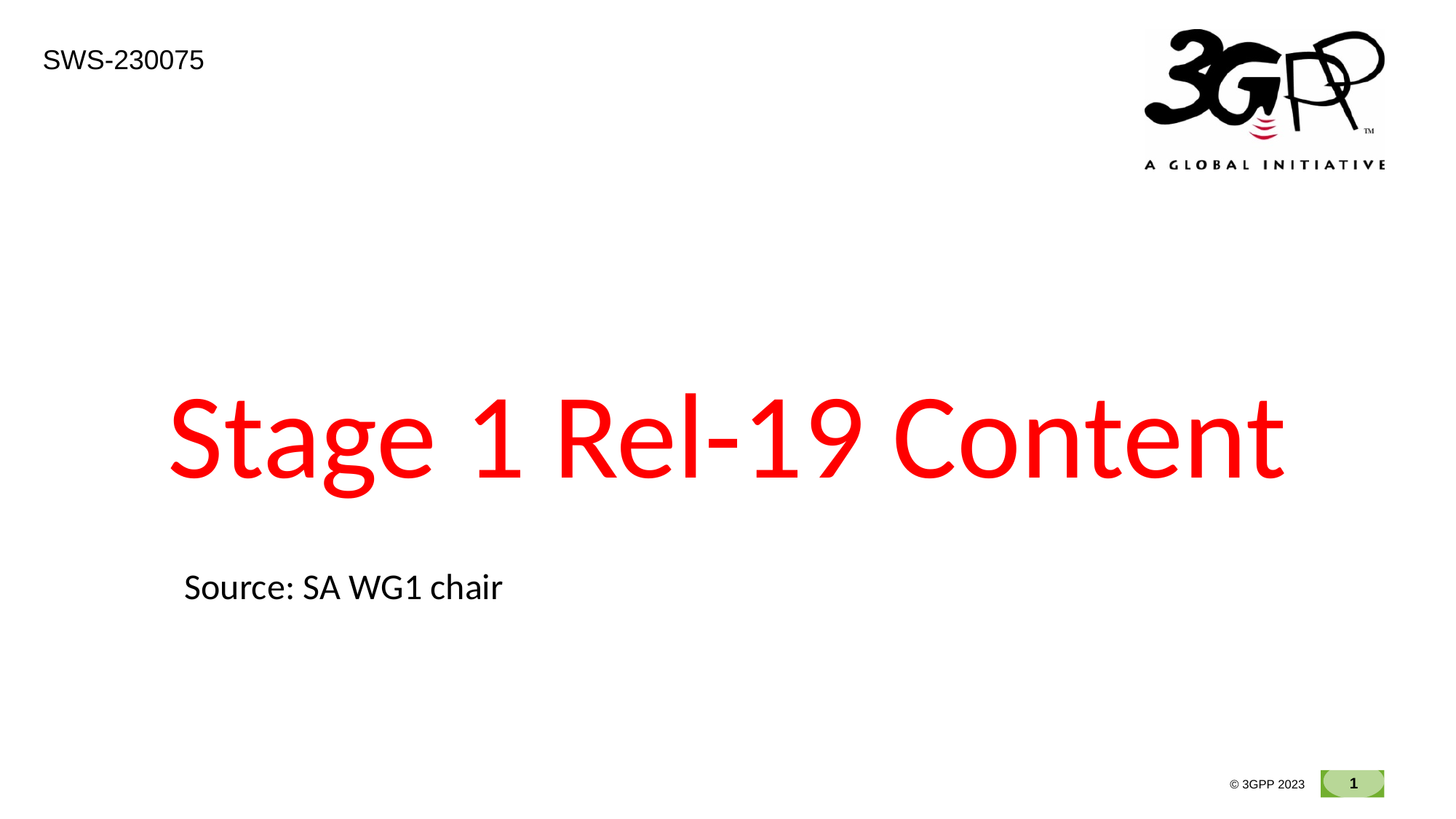

SWS-230075
# Stage 1 Rel-19 Content
Source: SA WG1 chair